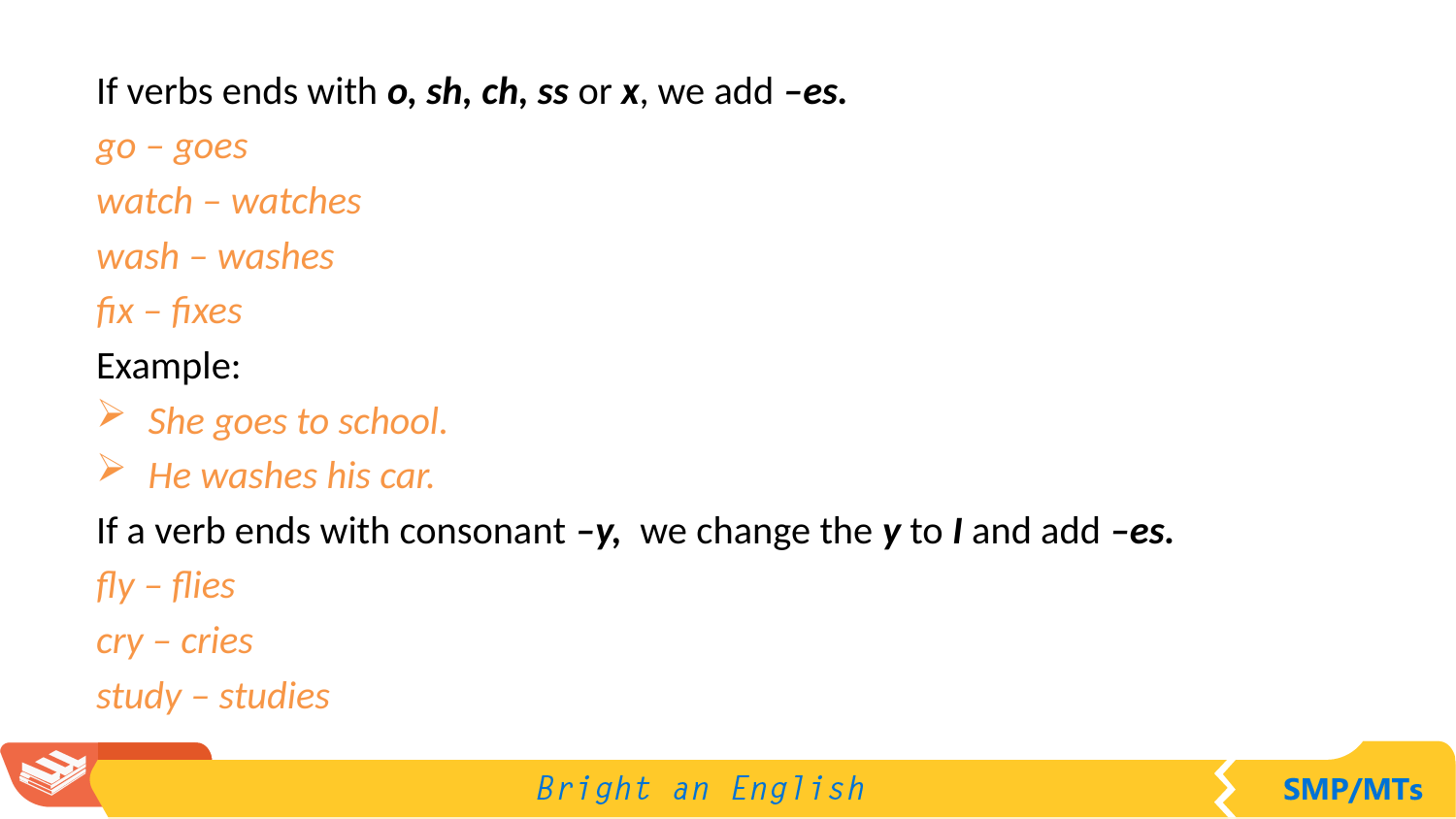

If verbs ends with o, sh, ch, ss or x, we add –es.
go – goes
watch – watches
wash – washes
fix – fixes
Example:
She goes to school.
He washes his car.
If a verb ends with consonant –y,  we change the y to I and add –es.
fly – flies
cry – cries
study – studies